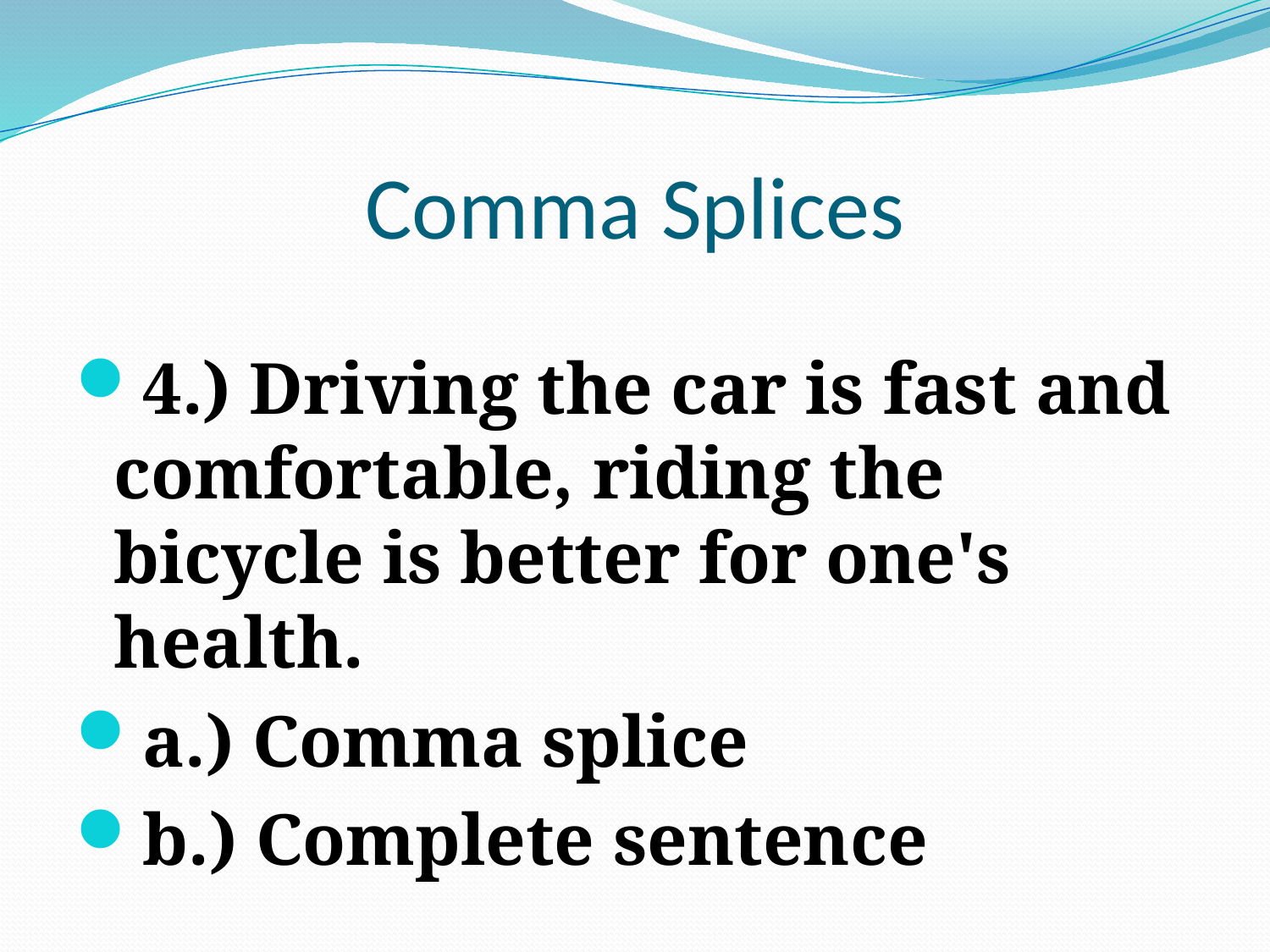

# Comma Splices

4.) Driving the car is fast and comfortable, riding the bicycle is better for one's health.
a.) Comma splice
b.) Complete sentence